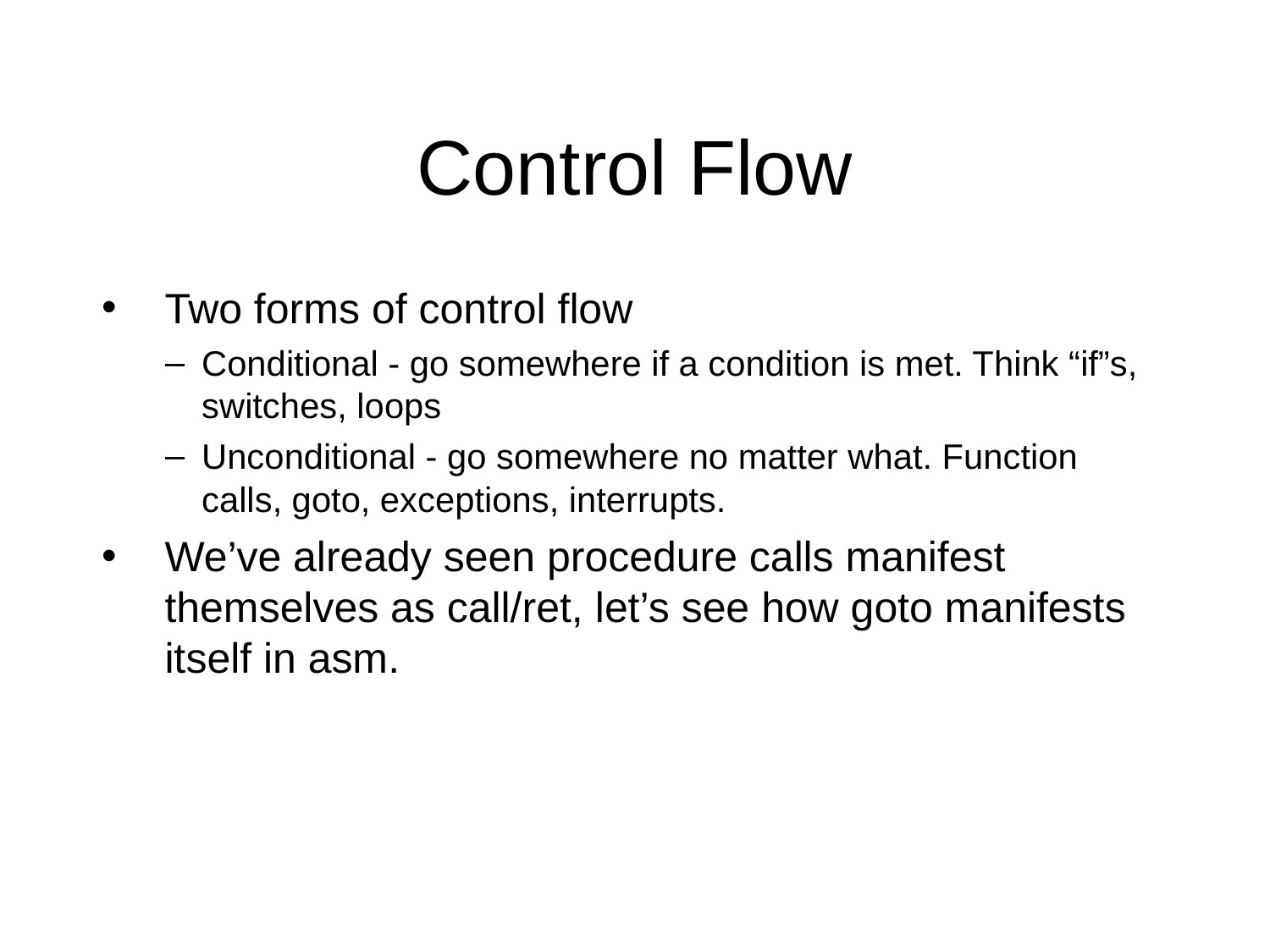

Control Flow
Two forms of control flow
Conditional - go somewhere if a condition is met. Think “if”s, switches, loops
Unconditional - go somewhere no matter what. Function calls, goto, exceptions, interrupts.
We’ve already seen procedure calls manifest themselves as call/ret, let’s see how goto manifests itself in asm.